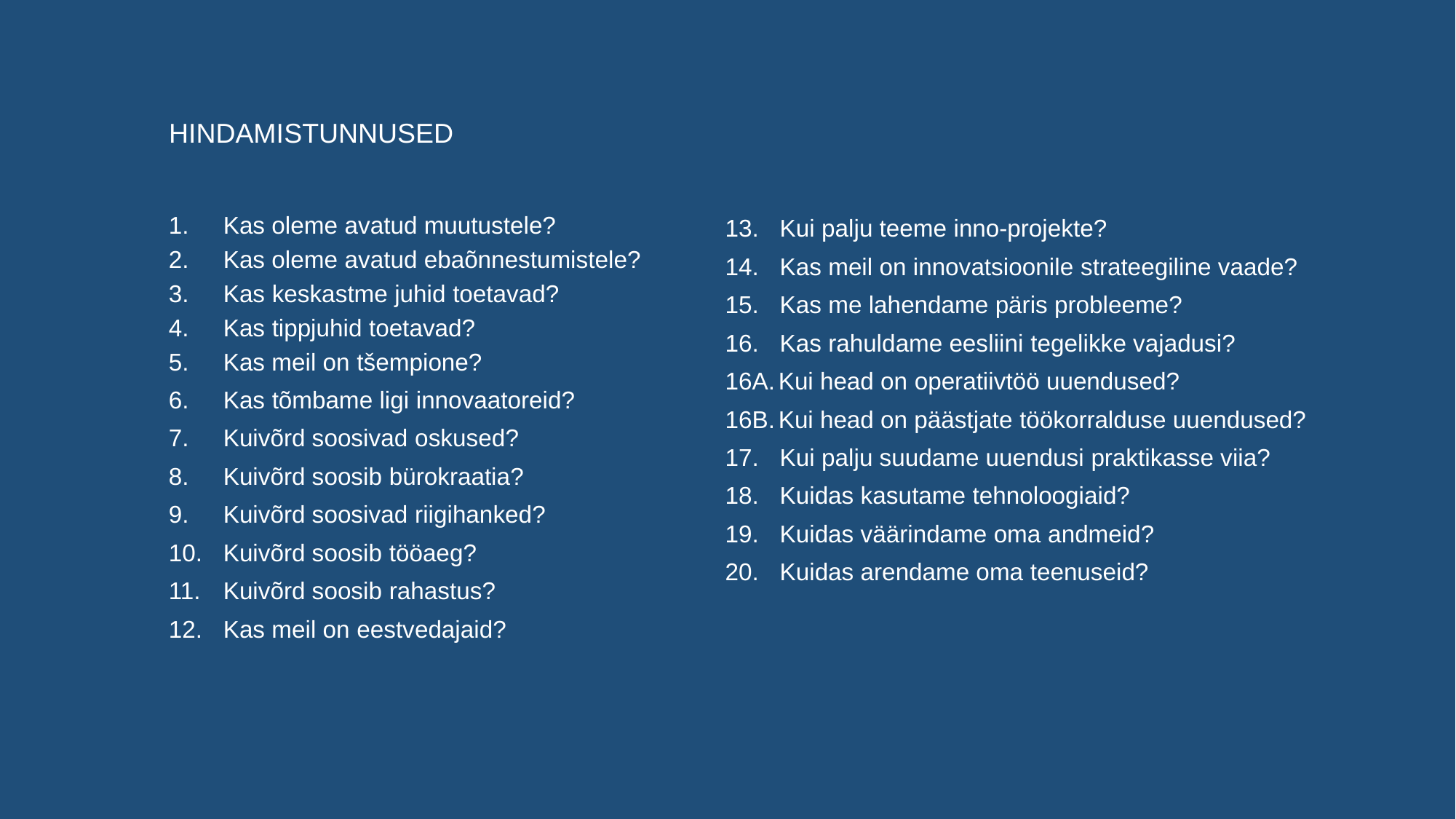

# HINDAMISTUNNUSED
Kas oleme avatud muutustele?

Kas oleme avatud ebaõnnestumistele?

Kas keskastme juhid toetavad?

Kas tippjuhid toetavad?

Kas meil on tšempione?

Kas tõmbame ligi innovaatoreid?

Kuivõrd soosivad oskused?

Kuivõrd soosib bürokraatia?

Kuivõrd soosivad riigihanked?

Kuivõrd soosib tööaeg?

Kuivõrd soosib rahastus?

Kas meil on eestvedajaid?

Kui palju teeme inno-projekte?

Kas meil on innovatsioonile strateegiline vaade?

Kas me lahendame päris probleeme?

Kas rahuldame eesliini tegelikke vajadusi?

16A.	Kui head on operatiivtöö uuendused?

16B.	Kui head on päästjate töökorralduse uuendused?

Kui palju suudame uuendusi praktikasse viia?

Kuidas kasutame tehnoloogiaid?

Kuidas väärindame oma andmeid?

Kuidas arendame oma teenuseid?